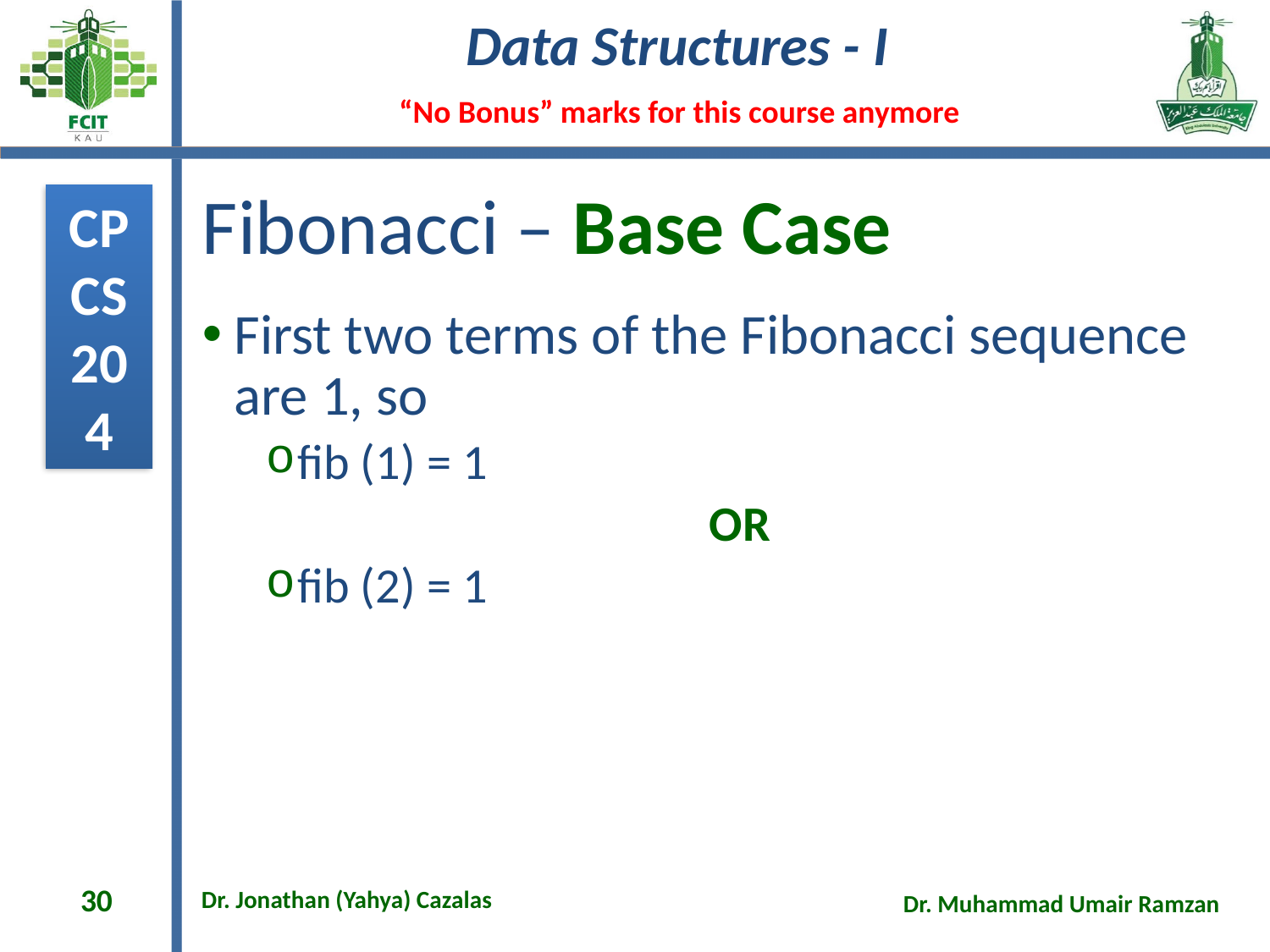

# Fibonacci – Base Case
First two terms of the Fibonacci sequence are 1, so
fib (1) = 1
OR
fib (2) = 1
30